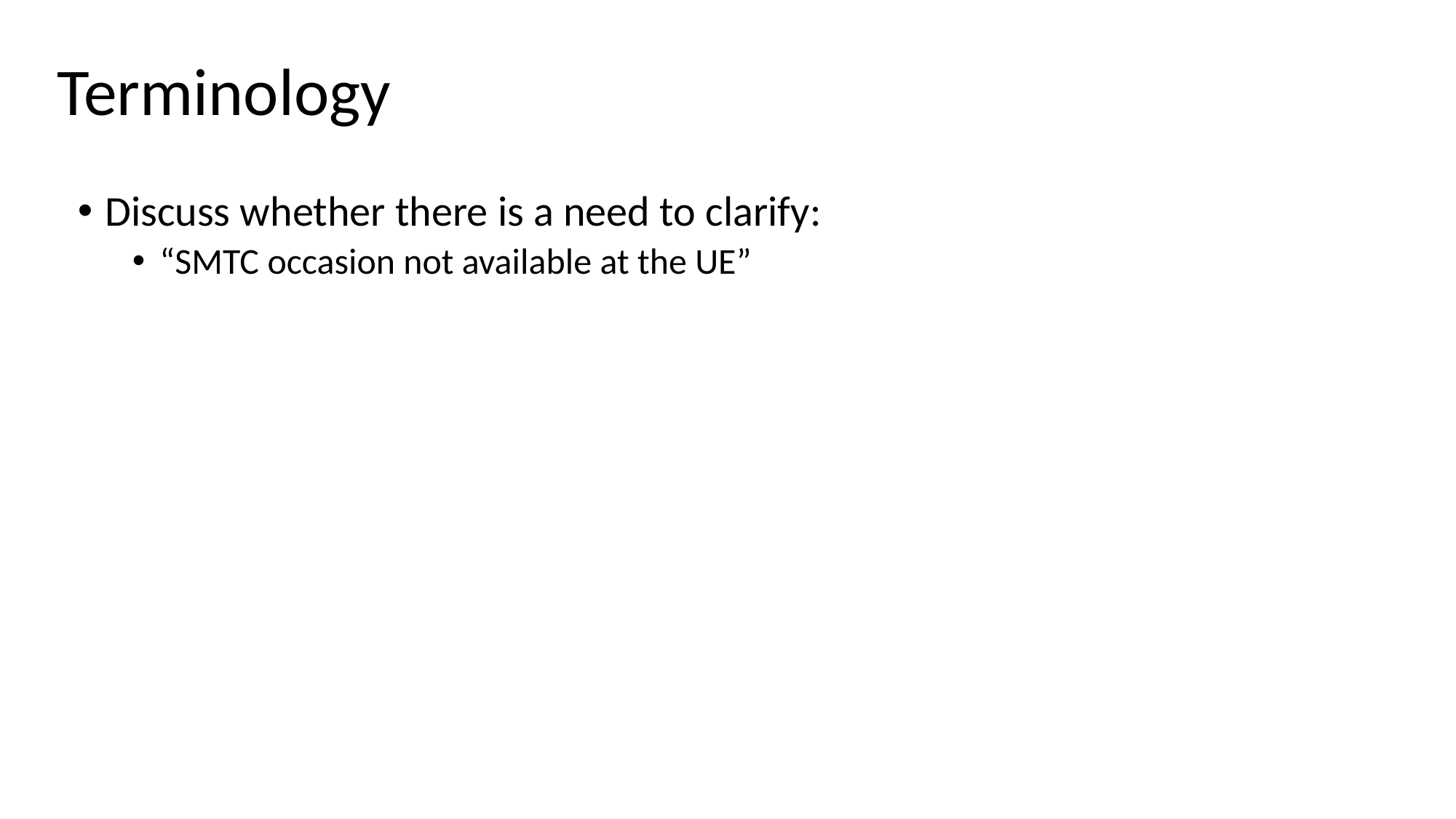

# Terminology
Discuss whether there is a need to clarify:
“SMTC occasion not available at the UE”